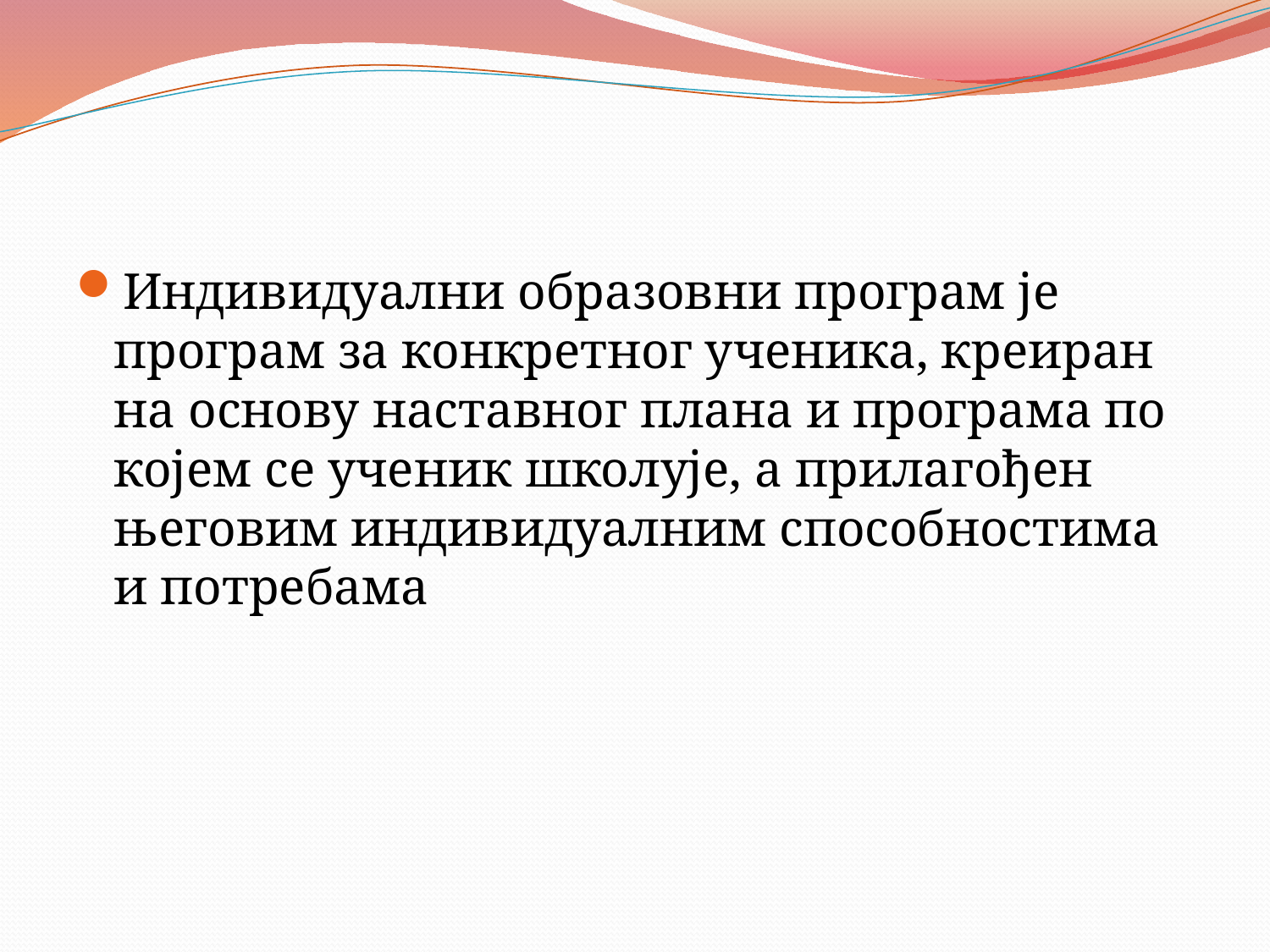

Индивидуални образовни програм је програм за конкретног ученика, креиран на основу наставног плана и програма по којем се ученик школује, а прилагођен његовим индивидуалним способностима и потребама